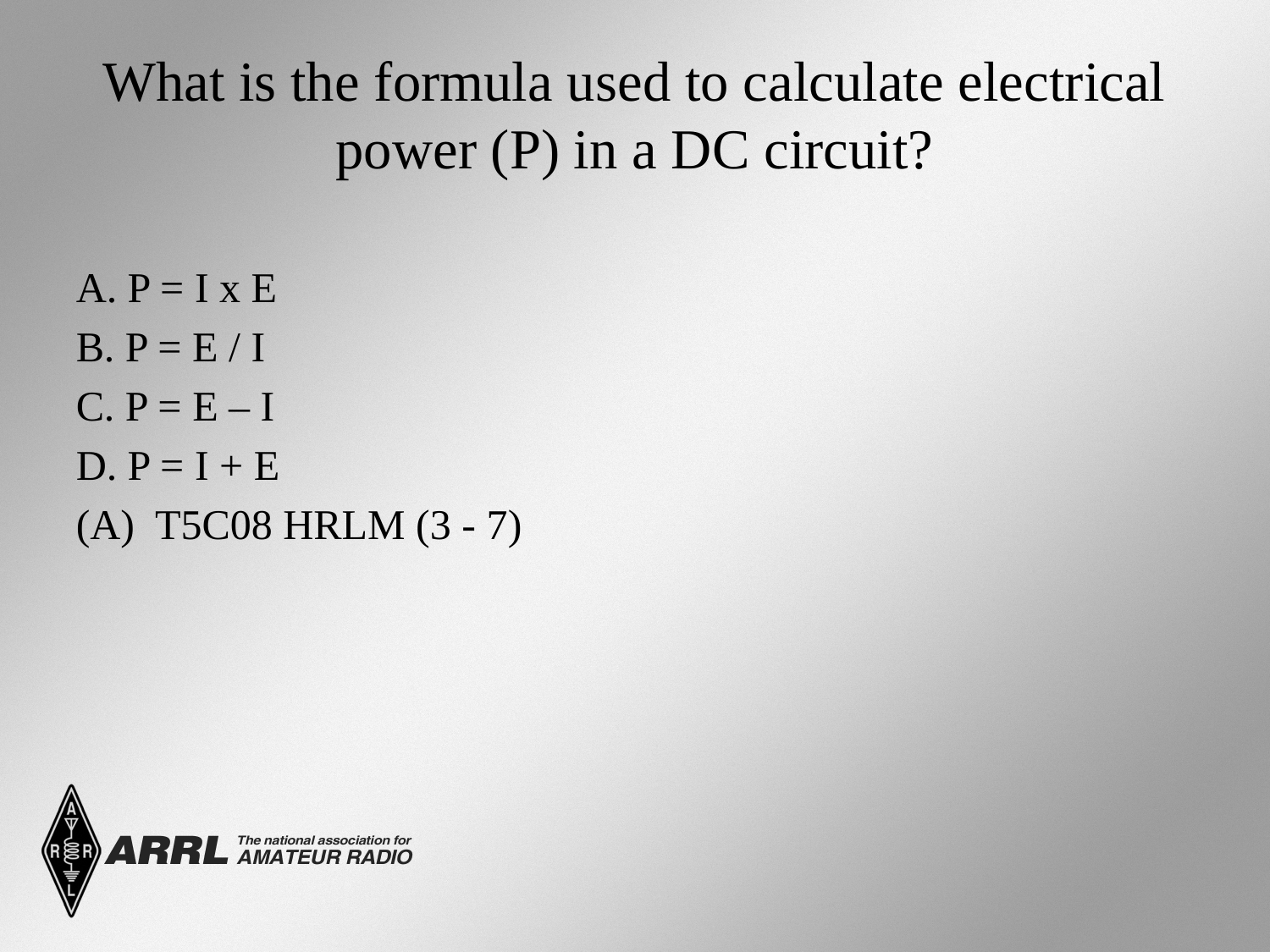

# What is the formula used to calculate electrical power (P) in a DC circuit?
A. P = I x E
B. P = E / I
C. P = E – I
D. P = I + E
(A)  T5C08 HRLM (3 - 7)